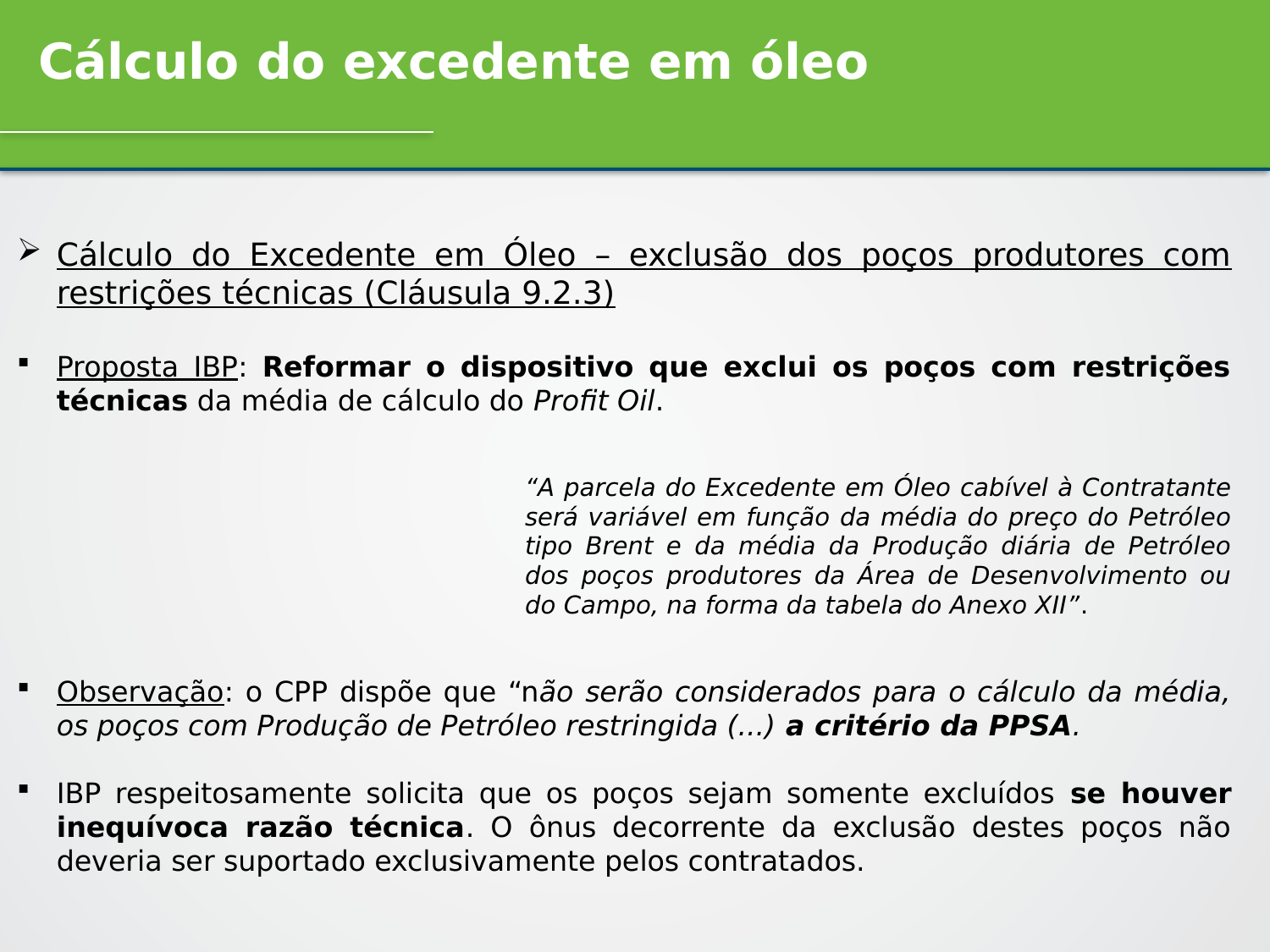

Cálculo do excedente em óleo
Cálculo do Excedente em Óleo – exclusão dos poços produtores com restrições técnicas (Cláusula 9.2.3)

Proposta IBP: Reformar o dispositivo que exclui os poços com restrições técnicas da média de cálculo do Profit Oil.

“A parcela do Excedente em Óleo cabível à Contratante será variável em função da média do preço do Petróleo tipo Brent e da média da Produção diária de Petróleo dos poços produtores da Área de Desenvolvimento ou do Campo, na forma da tabela do Anexo XII”.

Observação: o CPP dispõe que “não serão considerados para o cálculo da média, os poços com Produção de Petróleo restringida (...) a critério da PPSA.

IBP respeitosamente solicita que os poços sejam somente excluídos se houver inequívoca razão técnica. O ônus decorrente da exclusão destes poços não deveria ser suportado exclusivamente pelos contratados.